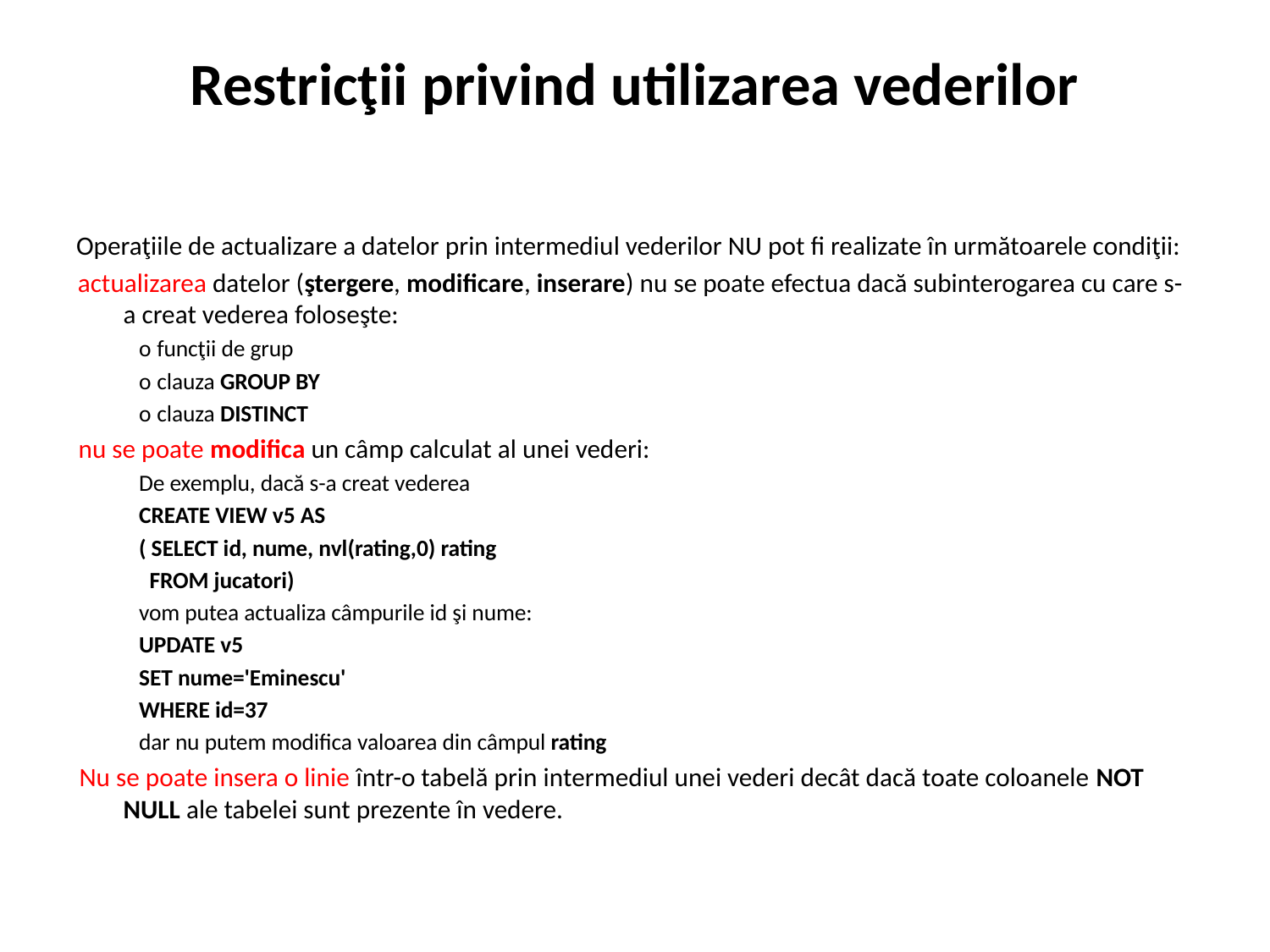

# Restricţii privind utilizarea vederilor
Operaţiile de actualizare a datelor prin intermediul vederilor NU pot fi realizate în următoarele condiţii:
 actualizarea datelor (ştergere, modificare, inserare) nu se poate efectua dacă subinterogarea cu care s-a creat vederea foloseşte:
o    funcţii de grup
o    clauza GROUP BY
o    clauza DISTINCT
 nu se poate modifica un câmp calculat al unei vederi:
De exemplu, dacă s-a creat vederea
CREATE VIEW v5 AS
( SELECT id, nume, nvl(rating,0) rating
  FROM jucatori)
vom putea actualiza câmpurile id şi nume:
UPDATE v5
SET nume='Eminescu'
WHERE id=37
dar nu putem modifica valoarea din câmpul rating
  Nu se poate insera o linie într-o tabelă prin intermediul unei vederi decât dacă toate coloanele NOT NULL ale tabelei sunt prezente în vedere.